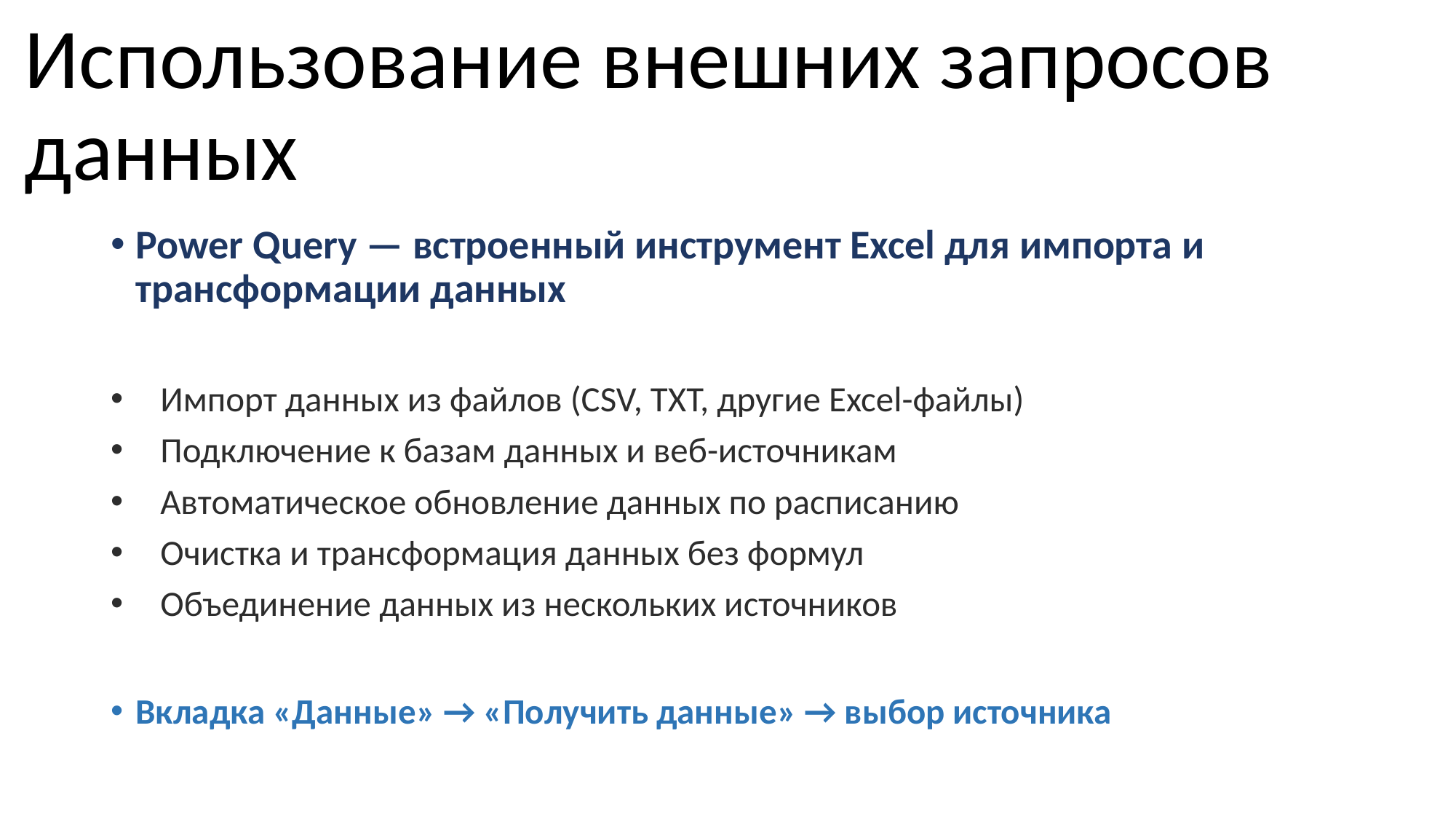

# Использование внешних запросов данных

Power Query — встроенный инструмент Excel для импорта и трансформации данных

Импорт данных из файлов (CSV, TXT, другие Excel-файлы)
Подключение к базам данных и веб-источникам
Автоматическое обновление данных по расписанию
Очистка и трансформация данных без формул
Объединение данных из нескольких источников

Вкладка «Данные» → «Получить данные» → выбор источника